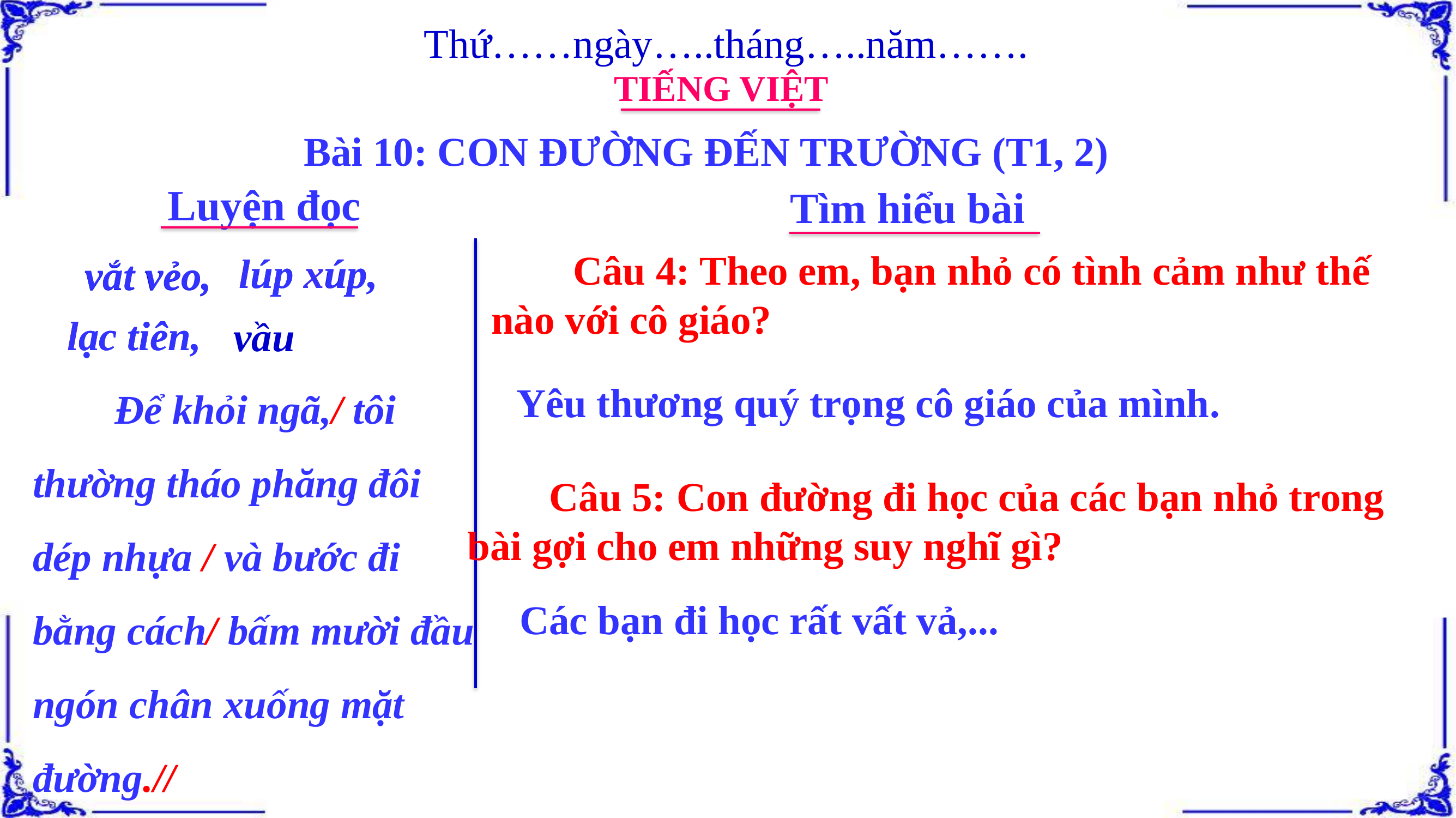

Thứ……ngày…..tháng…..năm…….
TIẾNG VIỆT
Bài 10: CON ĐƯỜNG ĐẾN TRƯỜNG (T1, 2)
Luyện đọc
Tìm hiểu bài
	Câu 4: Theo em, bạn nhỏ có tình cảm như thế nào với cô giáo?
lúp xúp,
lúp xúp,
vắt vẻo,
vắt vẻo,
lạc tiên,
lạc tiên,
vầu
	Để khỏi ngã,/ tôi thường tháo phăng đôi dép nhựa / và bước đi bằng cách/ bấm mười đầu ngón chân xuống mặt đường.//
Yêu thương quý trọng cô giáo của mình.
	Câu 5: Con đường đi học của các bạn nhỏ trong bài gợi cho em những suy nghĩ gì?
Các bạn đi học rất vất vả,...